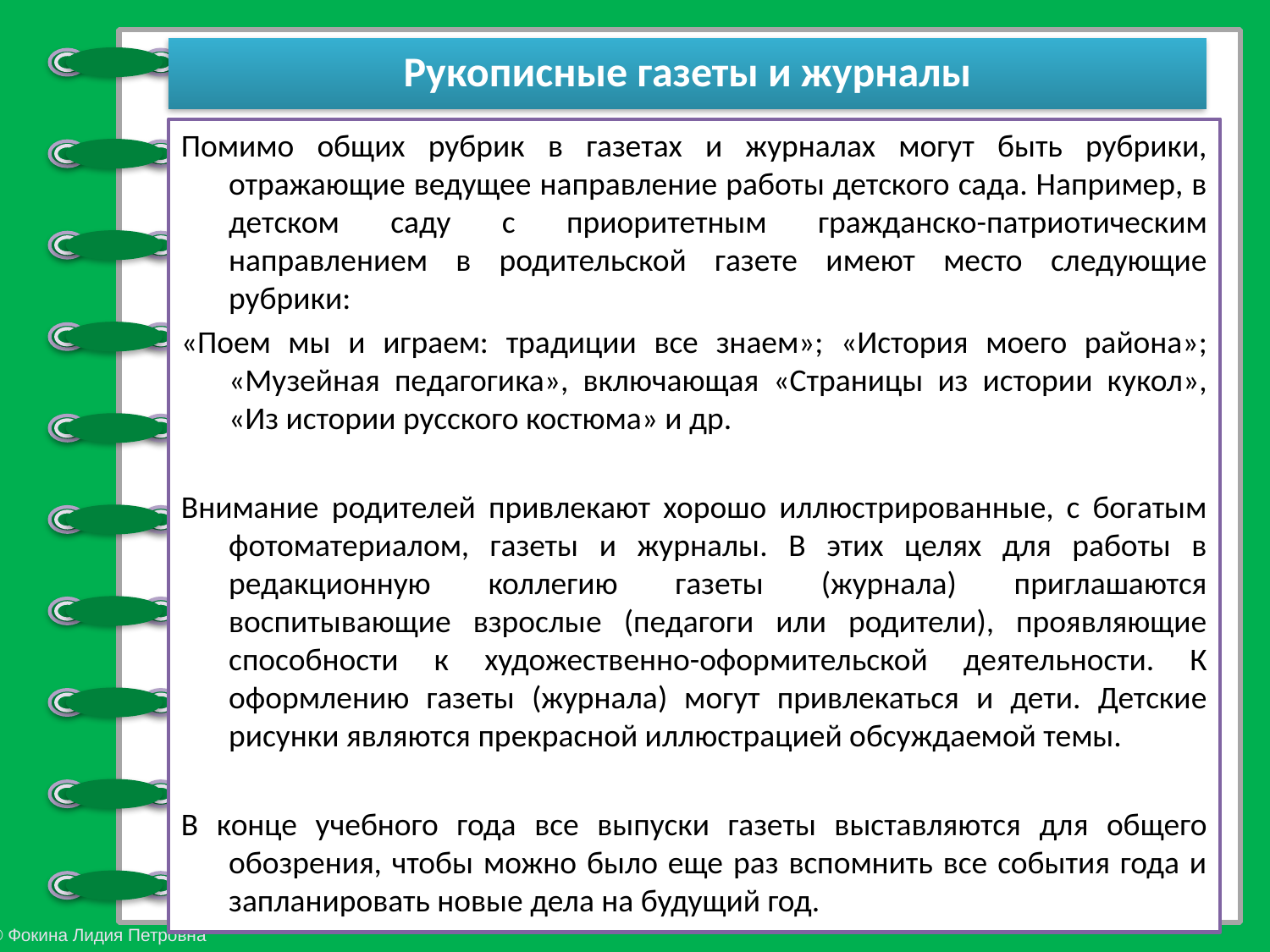

# Рукописные газеты и журналы
Помимо общих рубрик в газетах и журналах могут быть рубрики, отражающие ведущее направление работы детского сада. Например, в детском саду с приоритетным гражданско-патриотическим направлением в родительской газете имеют место следующие рубрики:
«Поем мы и играем: традиции все знаем»; «История моего района»; «Музейная педагогика», включающая «Страницы из истории кукол», «Из истории русского костюма» и др.

Внимание родителей привлекают хорошо иллюстрированные, с богатым фотоматериалом, газеты и журналы. В этих целях для работы в редакционную коллегию газеты (журнала) приглашаются воспитывающие взрослые (педагоги или родители), проявляющие способности к художественно-оформительской деятельности. К оформлению газеты (журнала) могут привлекаться и дети. Детские рисунки являются прекрасной иллюстрацией обсуждаемой темы.

В конце учебного года все выпуски газеты выставляются для общего обозрения, чтобы можно было еще раз вспомнить все события года и запланировать новые дела на будущий год.